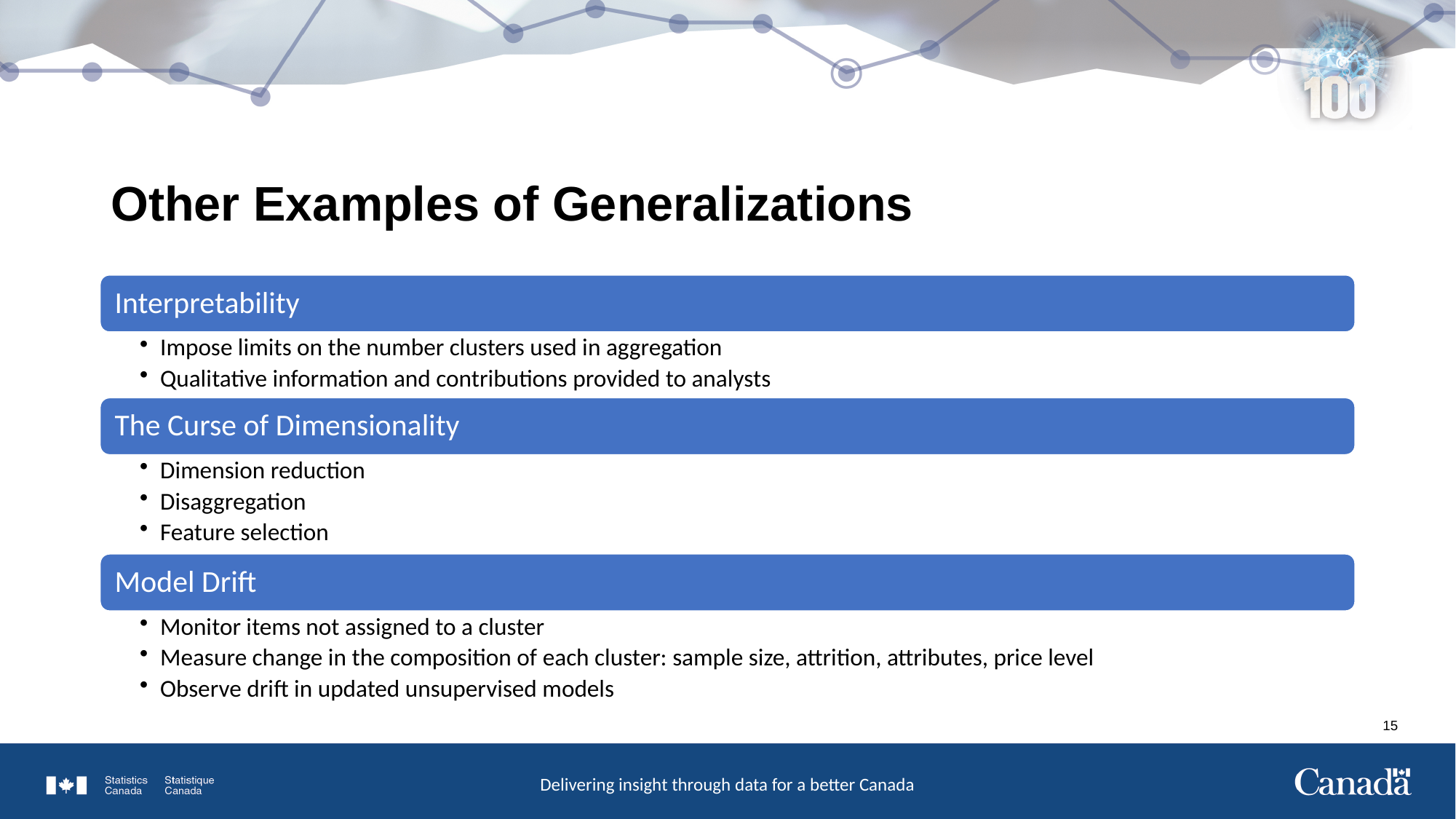

# Other Examples of Generalizations
Interpretability
Impose limits on the number clusters used in aggregation
Qualitative information and contributions provided to analysts
The Curse of Dimensionality
Dimension reduction
Disaggregation
Feature selection
Model Drift
Monitor items not assigned to a cluster
Measure change in the composition of each cluster: sample size, attrition, attributes, price level
Observe drift in updated unsupervised models

15